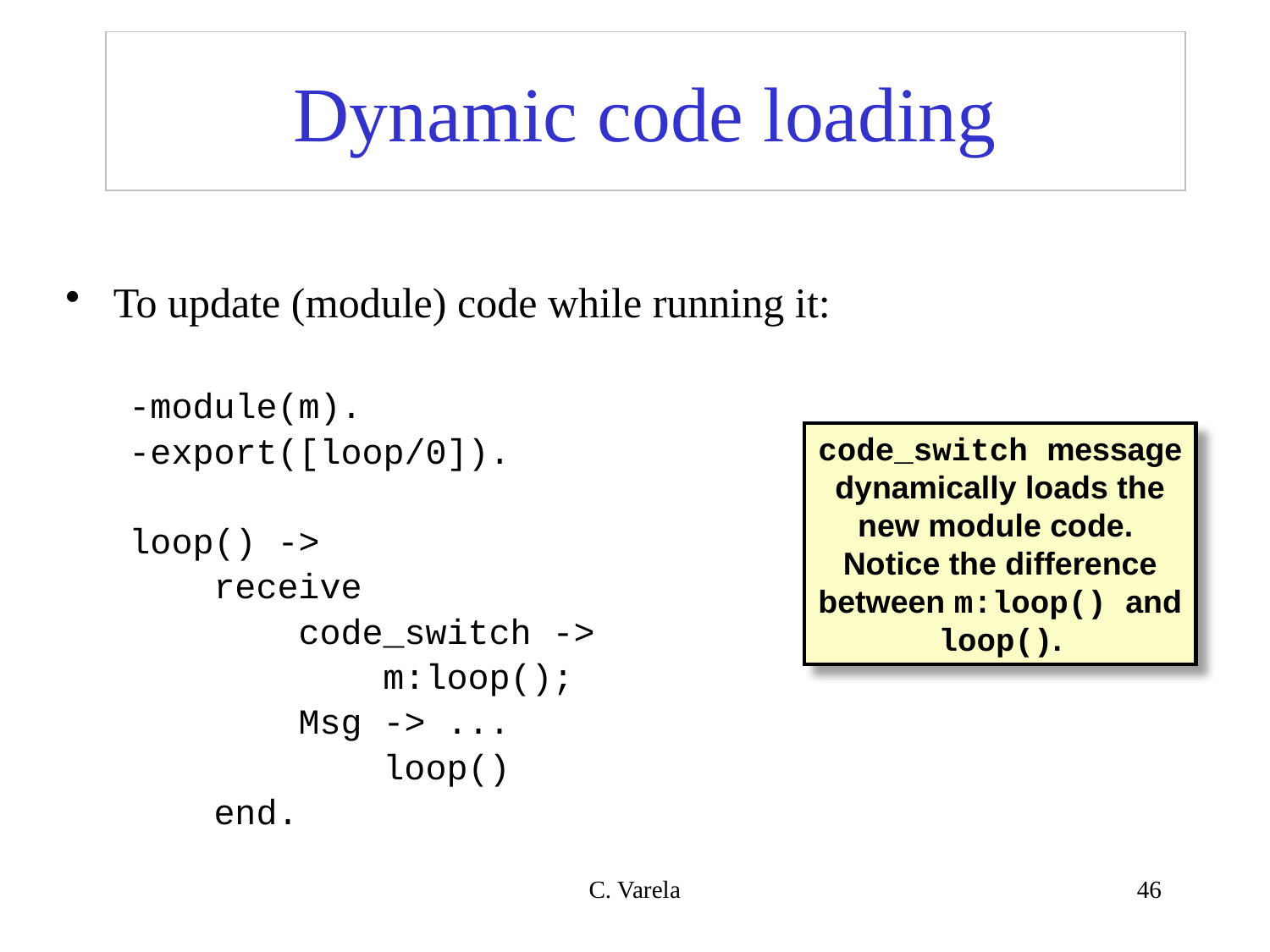

# Dynamic code loading
To update (module) code while running it:

-module(m).
-export([loop/0]).

loop() ->
    receive
        code_switch ->
            m:loop();
        Msg -> ...
            loop()
    end.
code_switch message dynamically loads the new module code.  Notice the difference between m:loop() and loop().
C. Varela
46